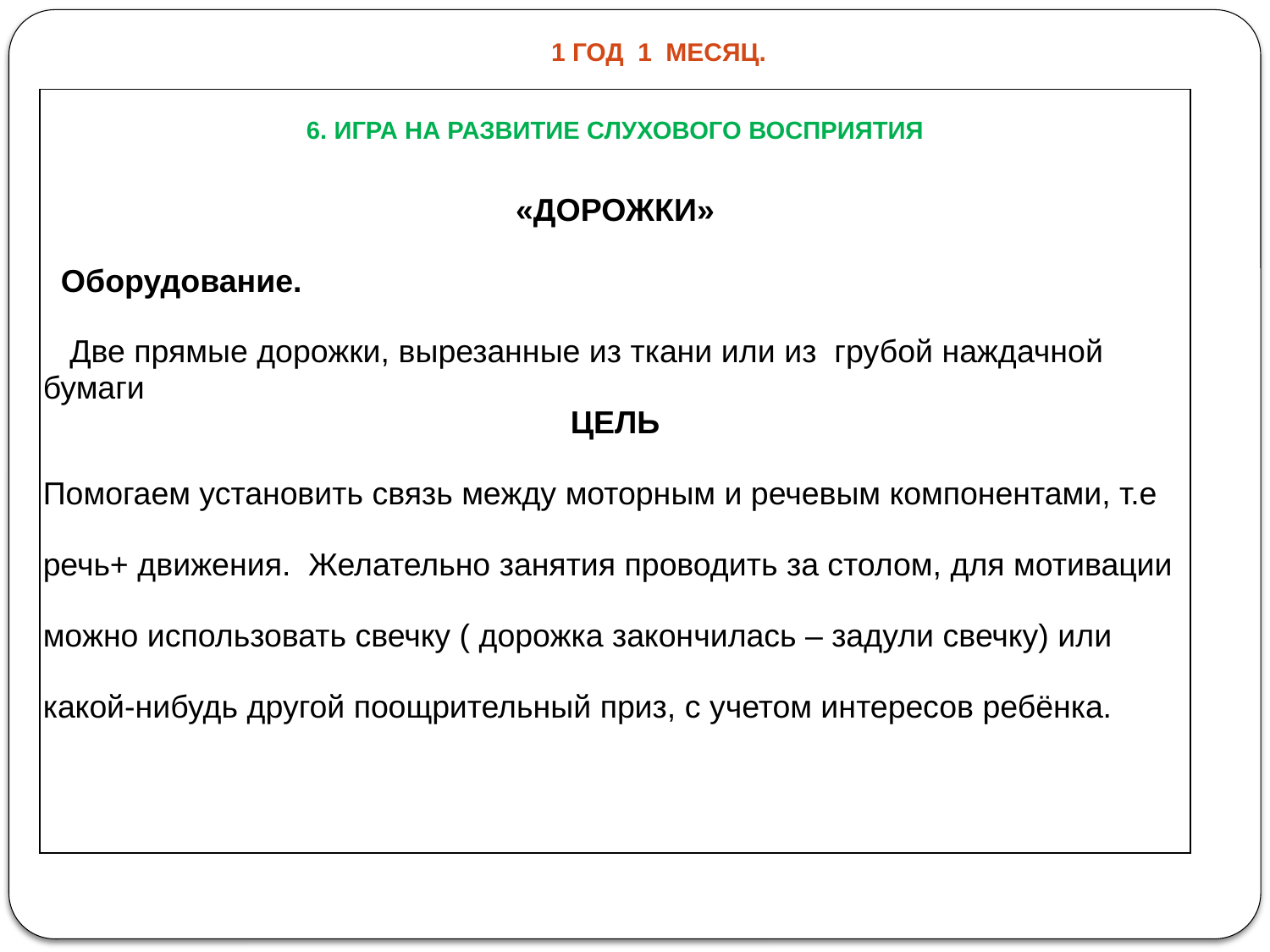

# 1 год  1  месяц.
| 6. ИГРА НА РАЗВИТИЕ СЛУХОВОГО ВОСПРИЯТИЯ «ДОРОЖКИ» Оборудование. Две прямые дорожки, вырезанные из ткани или из грубой наждачной бумаги ЦЕЛЬ Помогаем установить связь между моторным и речевым компонентами, т.е речь+ движения. Желательно занятия проводить за столом, для мотивации можно использовать свечку ( дорожка закончилась – задули свечку) или какой-нибудь другой поощрительный приз, с учетом интересов ребёнка. |
| --- |